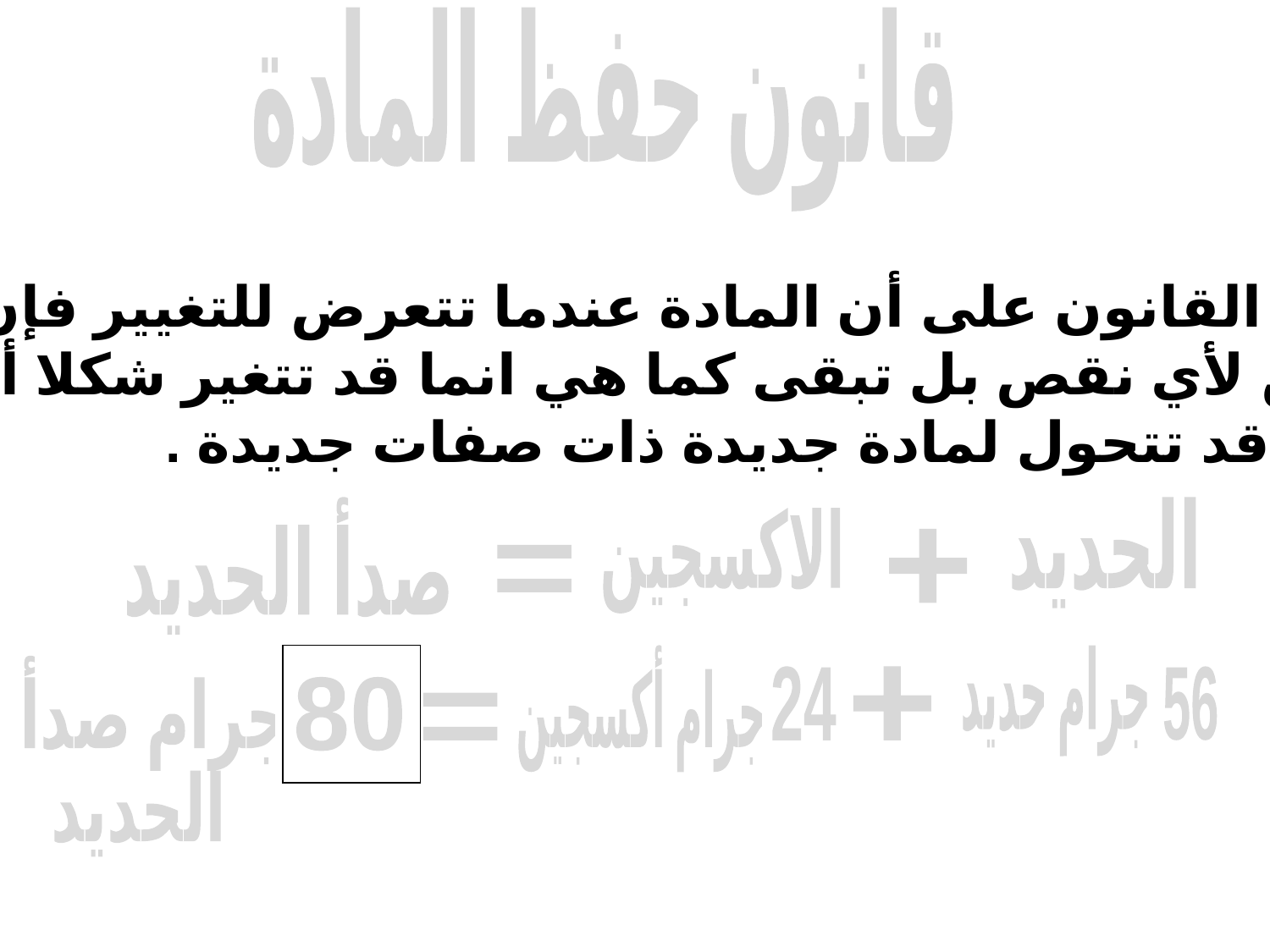

قانون حفظ المادة
ينص هذا القانون على أن المادة عندما تتعرض للتغيير فإن كميتها
لا تتعرض لأي نقص بل تبقى كما هي انما قد تتغير شكلا أو حجما
أو لونا و قد تتحول لمادة جديدة ذات صفات جديدة .
صدأ الحديد
الحديد
الاكسجين
+
=

جرام أكسجين
جرام حديد
جرام صدأ
الحديد
24
+
56
80
=